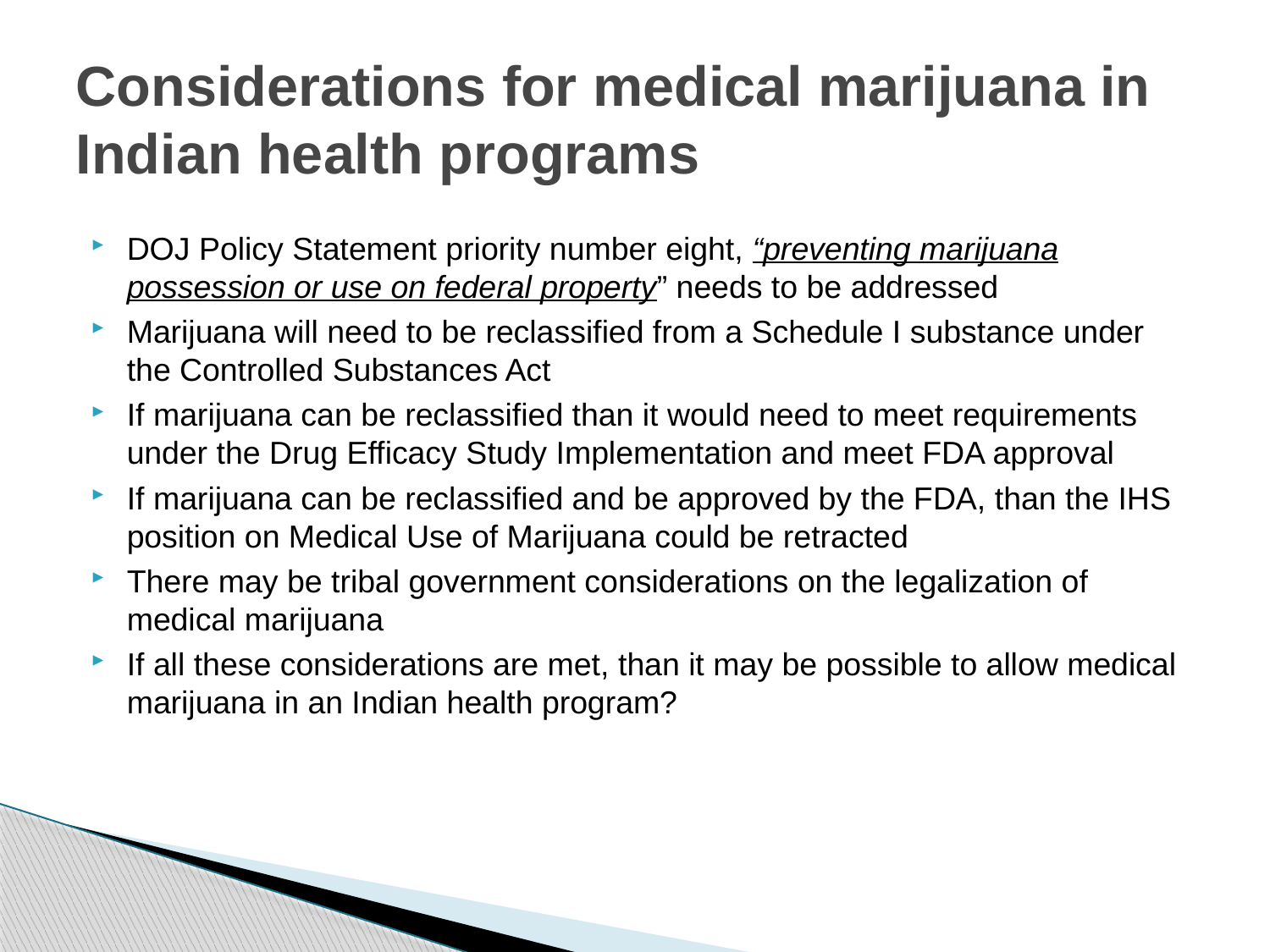

# Considerations for medical marijuana in Indian health programs
DOJ Policy Statement priority number eight, “preventing marijuana possession or use on federal property” needs to be addressed
Marijuana will need to be reclassified from a Schedule I substance under the Controlled Substances Act
If marijuana can be reclassified than it would need to meet requirements under the Drug Efficacy Study Implementation and meet FDA approval
If marijuana can be reclassified and be approved by the FDA, than the IHS position on Medical Use of Marijuana could be retracted
There may be tribal government considerations on the legalization of medical marijuana
If all these considerations are met, than it may be possible to allow medical marijuana in an Indian health program?